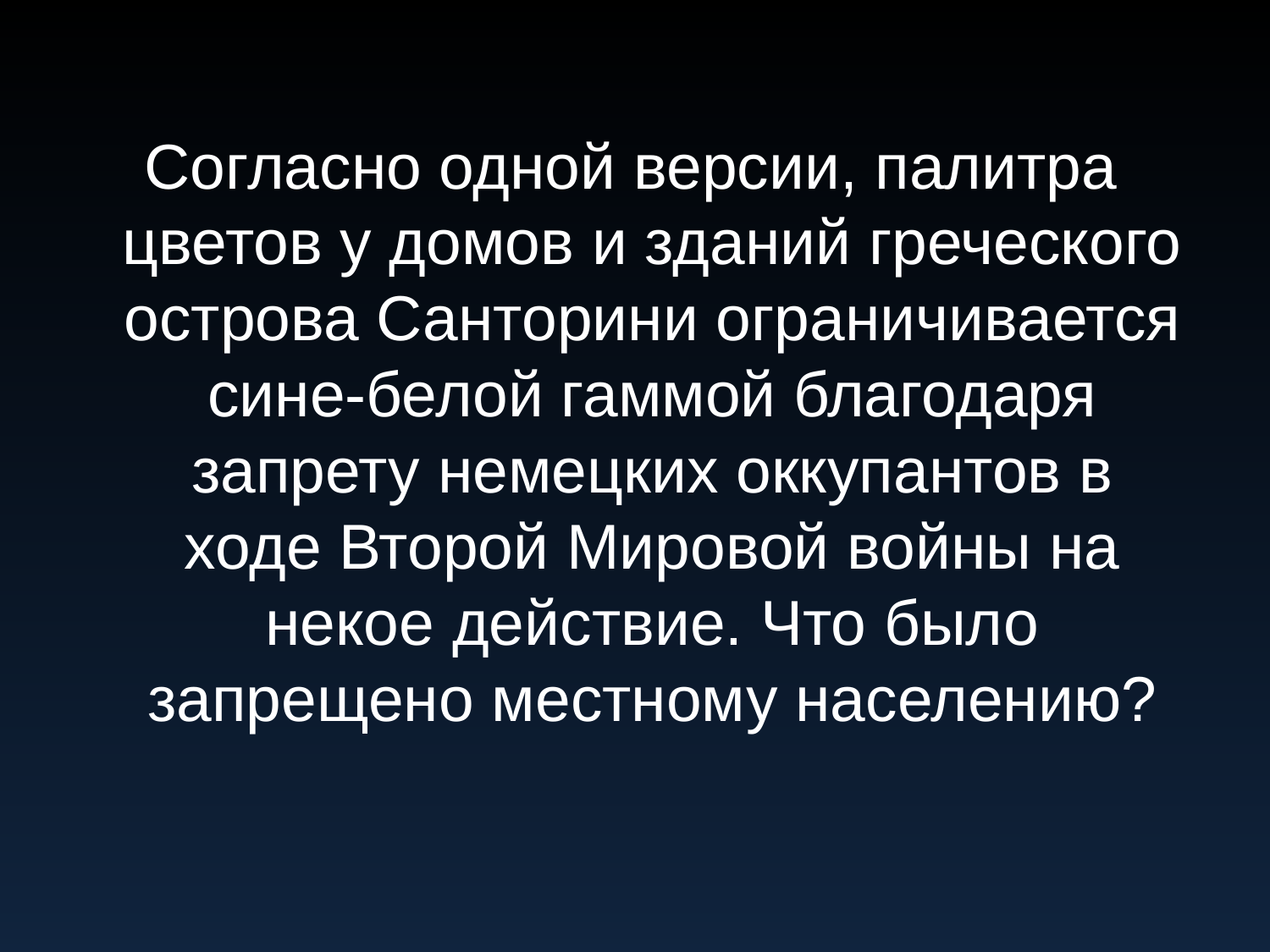

#
Согласно одной версии, палитра цветов у домов и зданий греческого острова Санторини ограничивается сине-белой гаммой благодаря запрету немецких оккупантов в ходе Второй Мировой войны на некое действие. Что было запрещено местному населению?